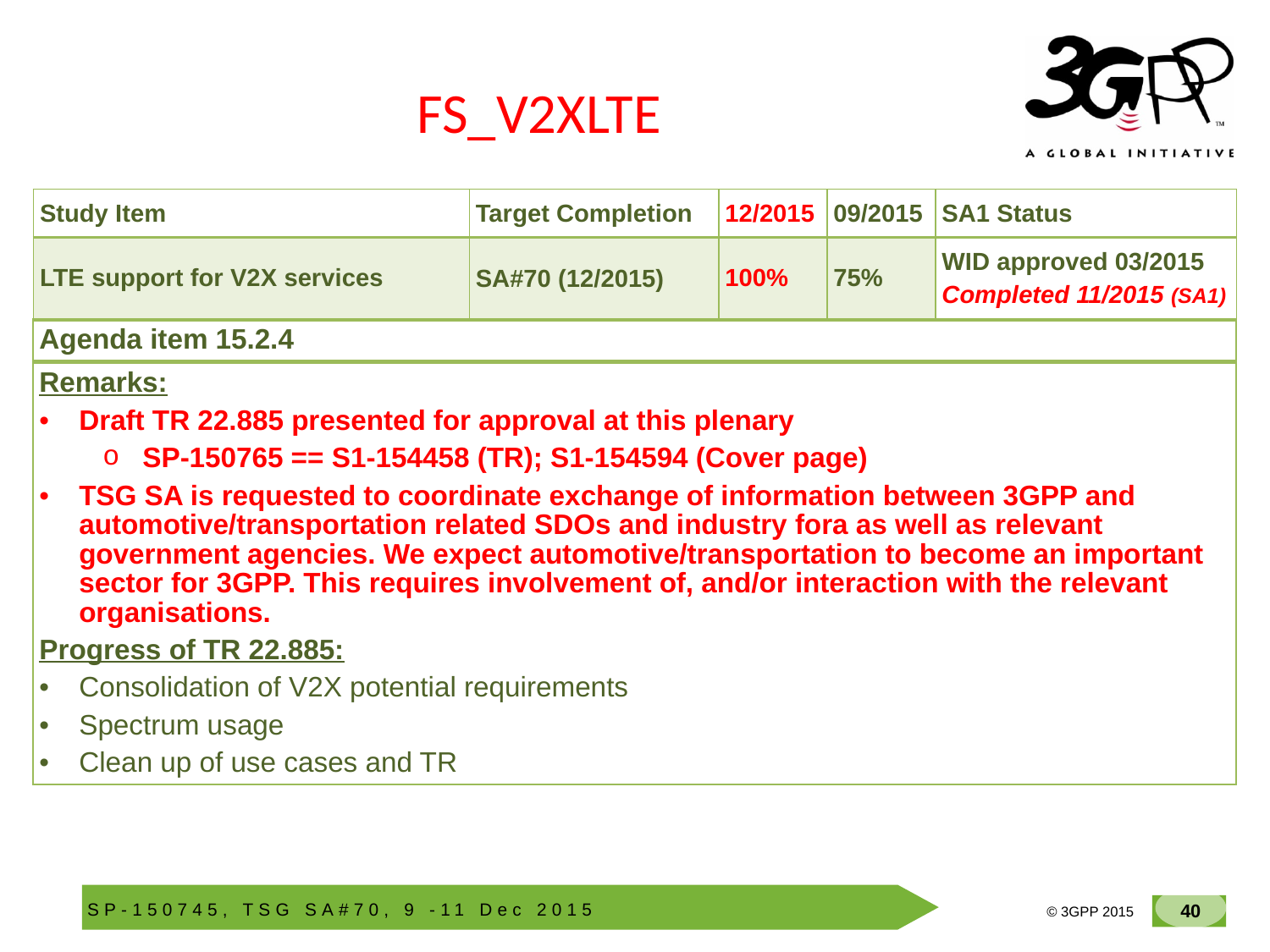

# FS_V2XLTE
| Study Item | Target Completion | 12/2015 | 09/2015 | SA1 Status |
| --- | --- | --- | --- | --- |
| LTE support for V2X services | SA#70 (12/2015) | 100% | 75% | WID approved 03/2015 Completed 11/2015 (SA1) |
| Agenda item 15.2.4 |
| --- |
|  |
| Remarks: Draft TR 22.885 presented for approval at this plenary SP-150765 == S1-154458 (TR); S1-154594 (Cover page) TSG SA is requested to coordinate exchange of information between 3GPP and automotive/transportation related SDOs and industry fora as well as relevant government agencies. We expect automotive/transportation to become an important sector for 3GPP. This requires involvement of, and/or interaction with the relevant organisations. Progress of TR 22.885: Consolidation of V2X potential requirements Spectrum usage Clean up of use cases and TR |